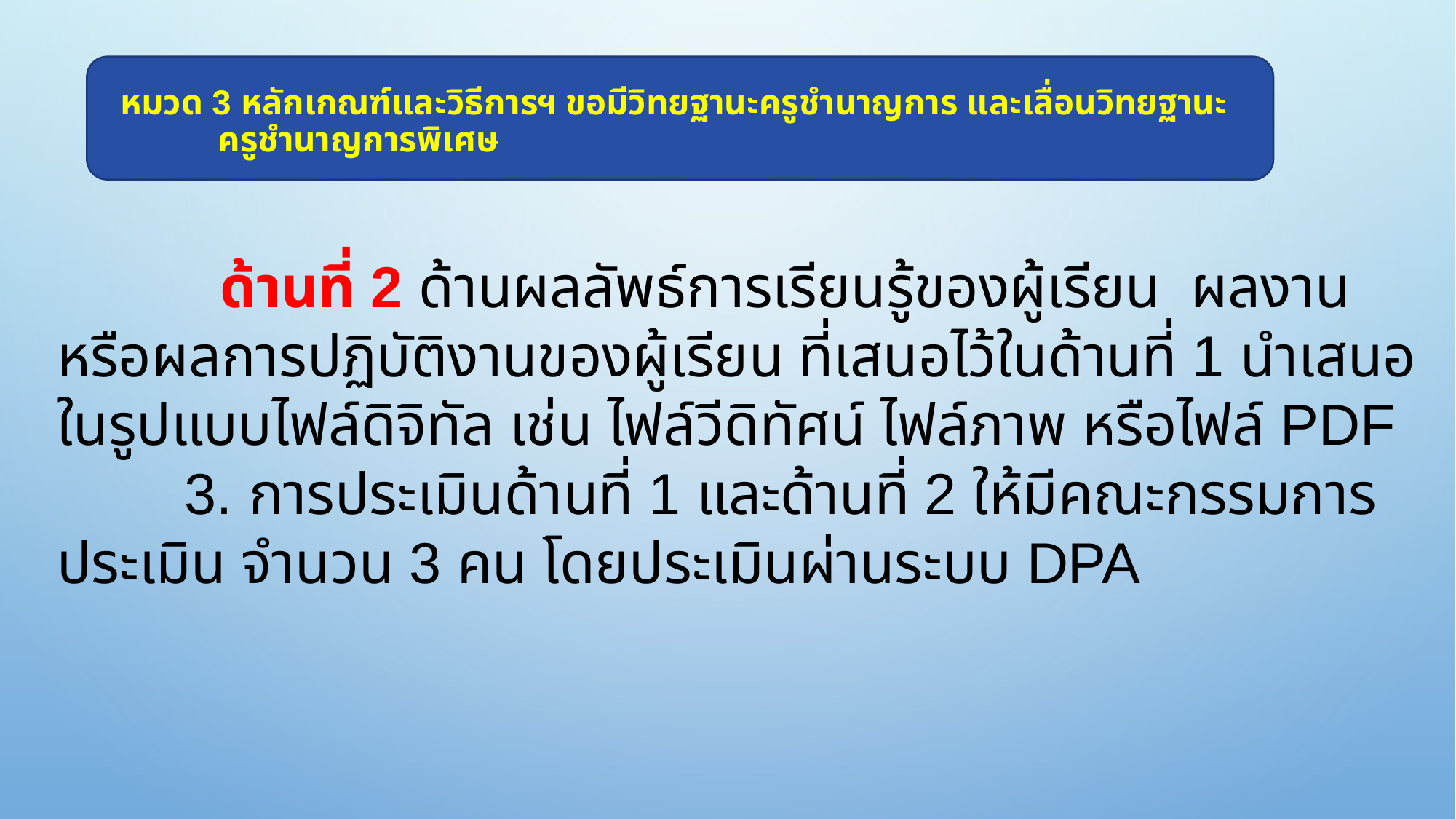

# หมวด 3 หลักเกณฑ์และวิธีการฯ ขอมีวิทยฐานะครูชำนาญการ และเลื่อนวิทยฐานะ ครูชำนาญการพิเศษ
	    ด้านที่ 2 ด้านผลลัพธ์การเรียนรู้ของผู้เรียน  ผลงานหรือผลการปฏิบัติงานของผู้เรียน ที่เสนอไว้ในด้านที่ 1 นำเสนอในรูปแบบไฟล์ดิจิทัล เช่น ไฟล์วีดิทัศน์ ไฟล์ภาพ หรือไฟล์ PDF
        3. การประเมินด้านที่ 1 และด้านที่ 2 ให้มีคณะกรรมการประเมิน จำนวน 3 คน โดยประเมินผ่านระบบ DPA